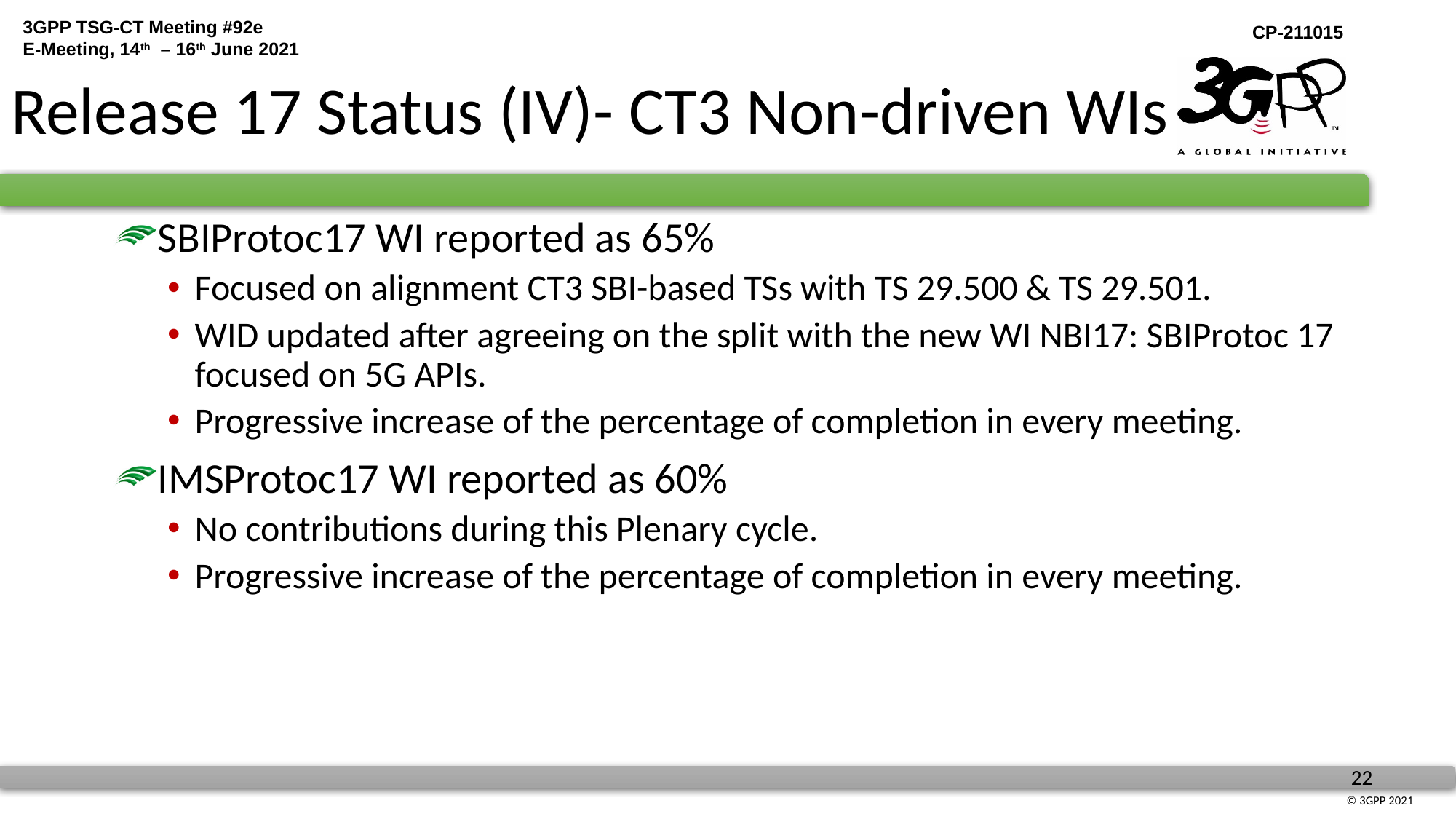

# Release 17 Status (IV)- CT3 Non-driven WIs
SBIProtoc17 WI reported as 65%
Focused on alignment CT3 SBI-based TSs with TS 29.500 & TS 29.501.
WID updated after agreeing on the split with the new WI NBI17: SBIProtoc 17 focused on 5G APIs.
Progressive increase of the percentage of completion in every meeting.
IMSProtoc17 WI reported as 60%
No contributions during this Plenary cycle.
Progressive increase of the percentage of completion in every meeting.